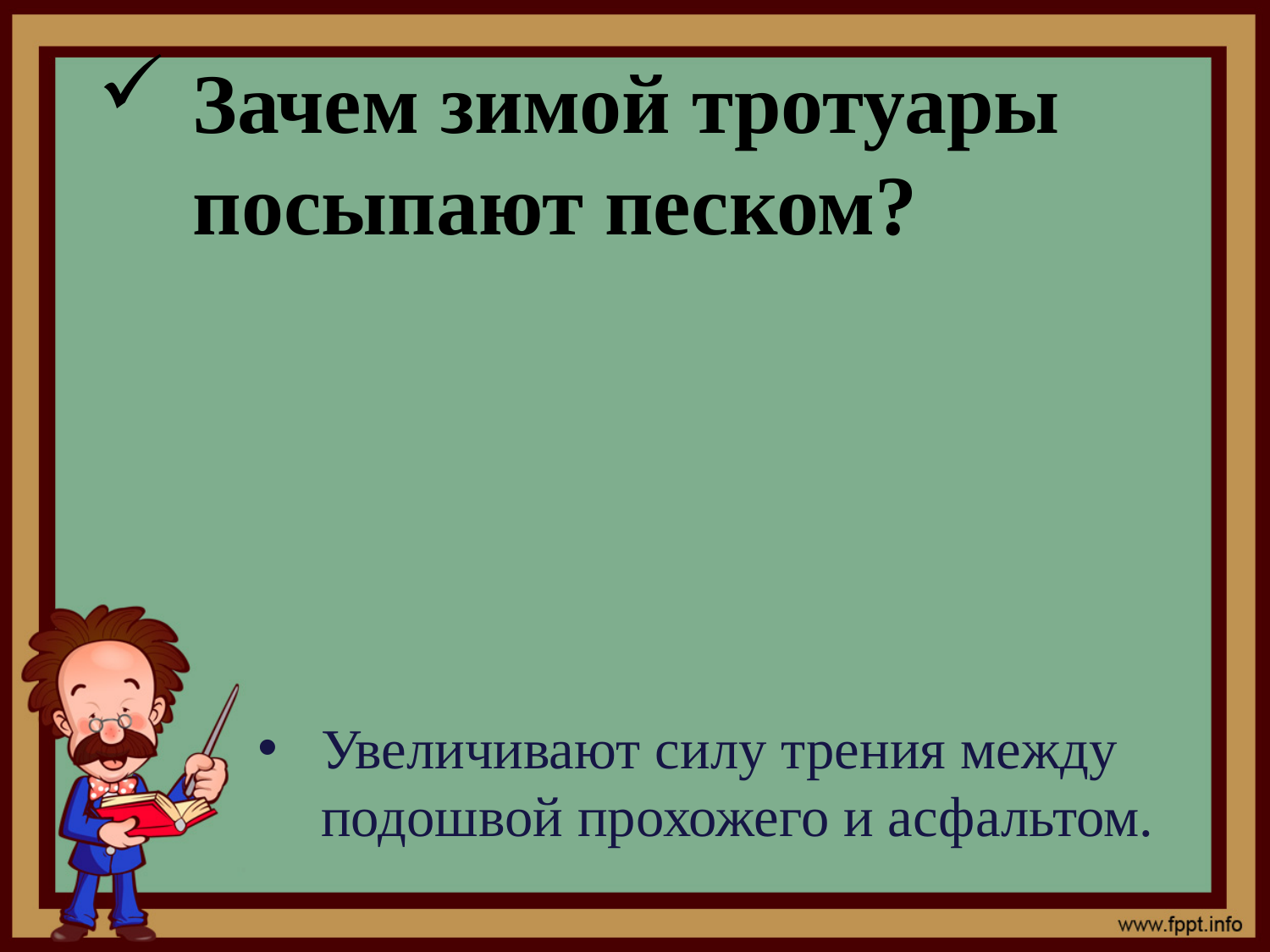

# Зачем зимой тротуары посыпают песком?
Увеличивают силу трения между подошвой прохожего и асфальтом.